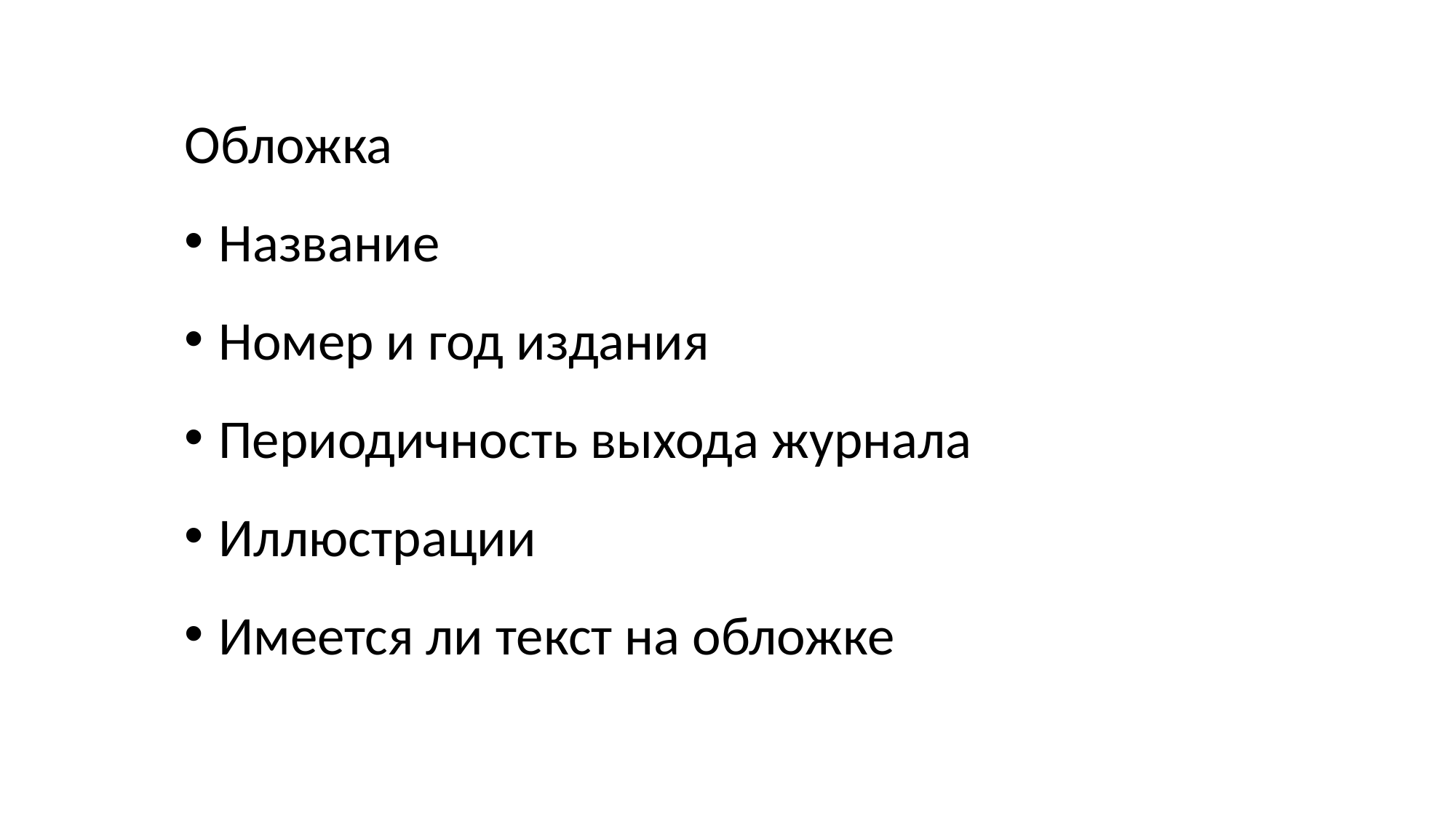

Обложка
Название
Номер и год издания
Периодичность выхода журнала
Иллюстрации
Имеется ли текст на обложке